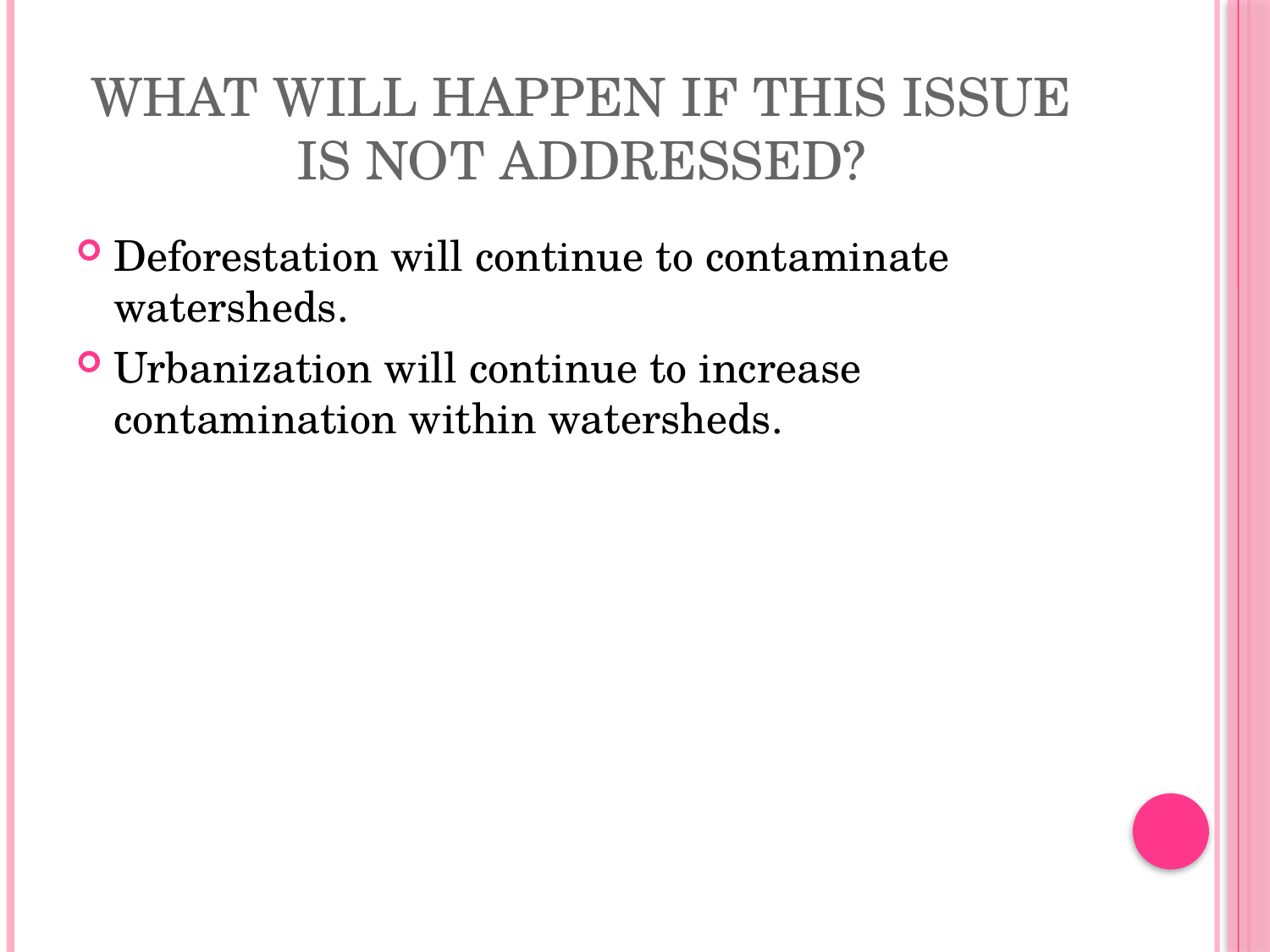

# What will happen if this issue is not addressed?
Deforestation will continue to contaminate watersheds.
Urbanization will continue to increase contamination within watersheds.